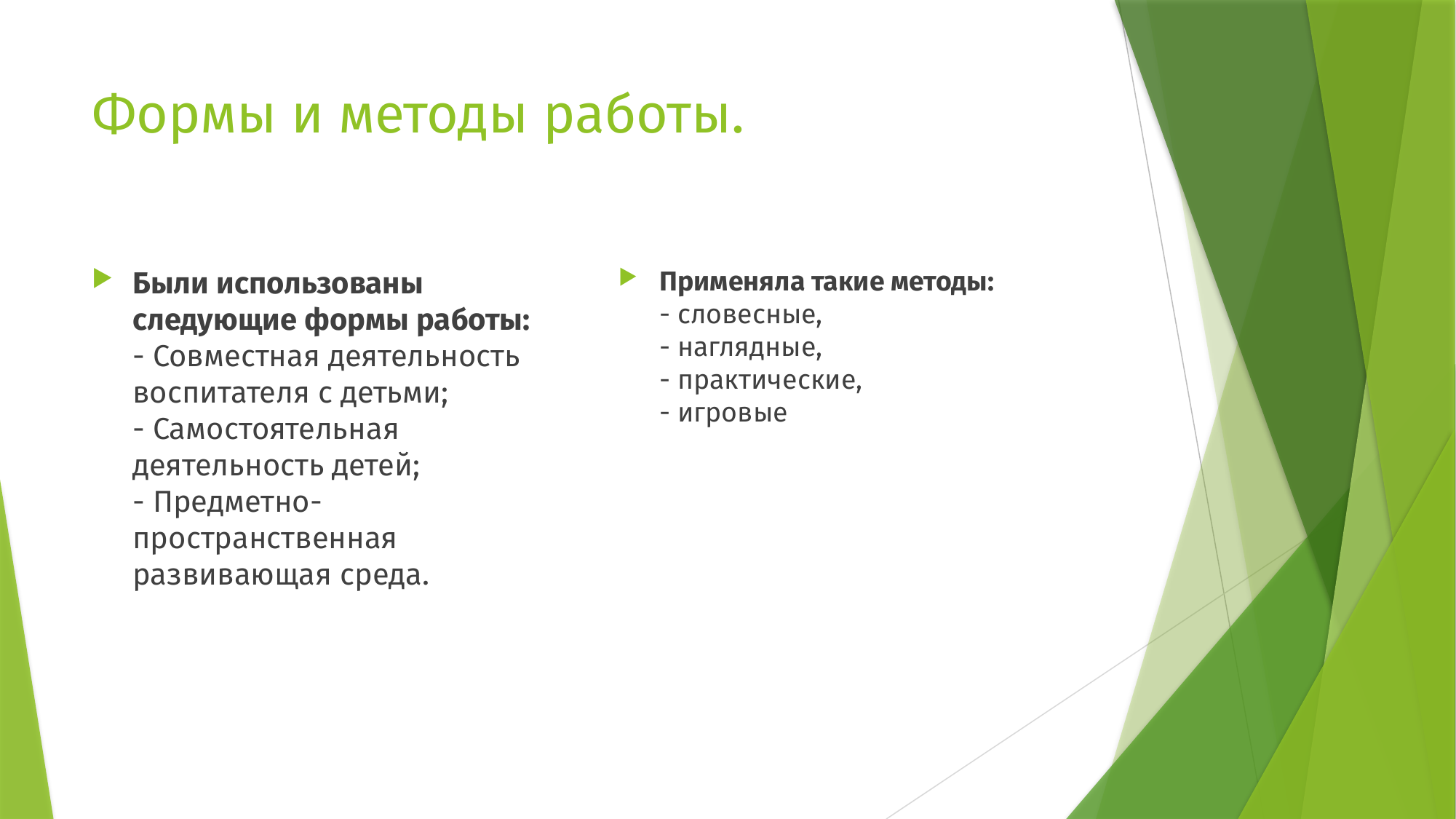

# Формы и методы работы.
Были использованы следующие формы работы:
- Совместная деятельность воспитателя с детьми;
- Самостоятельная деятельность детей;
- Предметно-пространственная развивающая среда.

Применяла такие методы:
- словесные,
- наглядные,
- практические,
- игровые